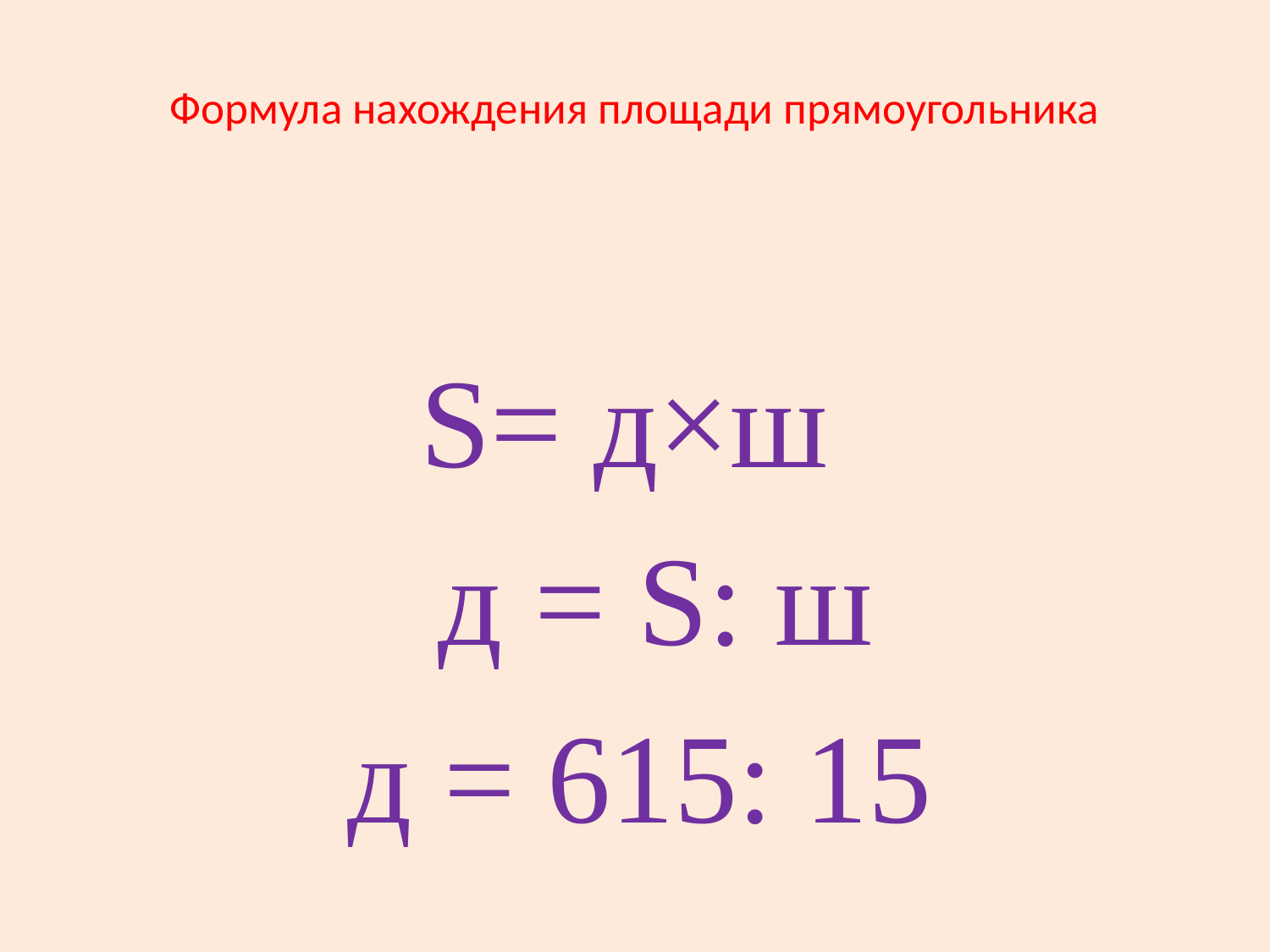

# Формула нахождения площади прямоугольника

S= д×ш
 д = S: ш
д = 615: 15